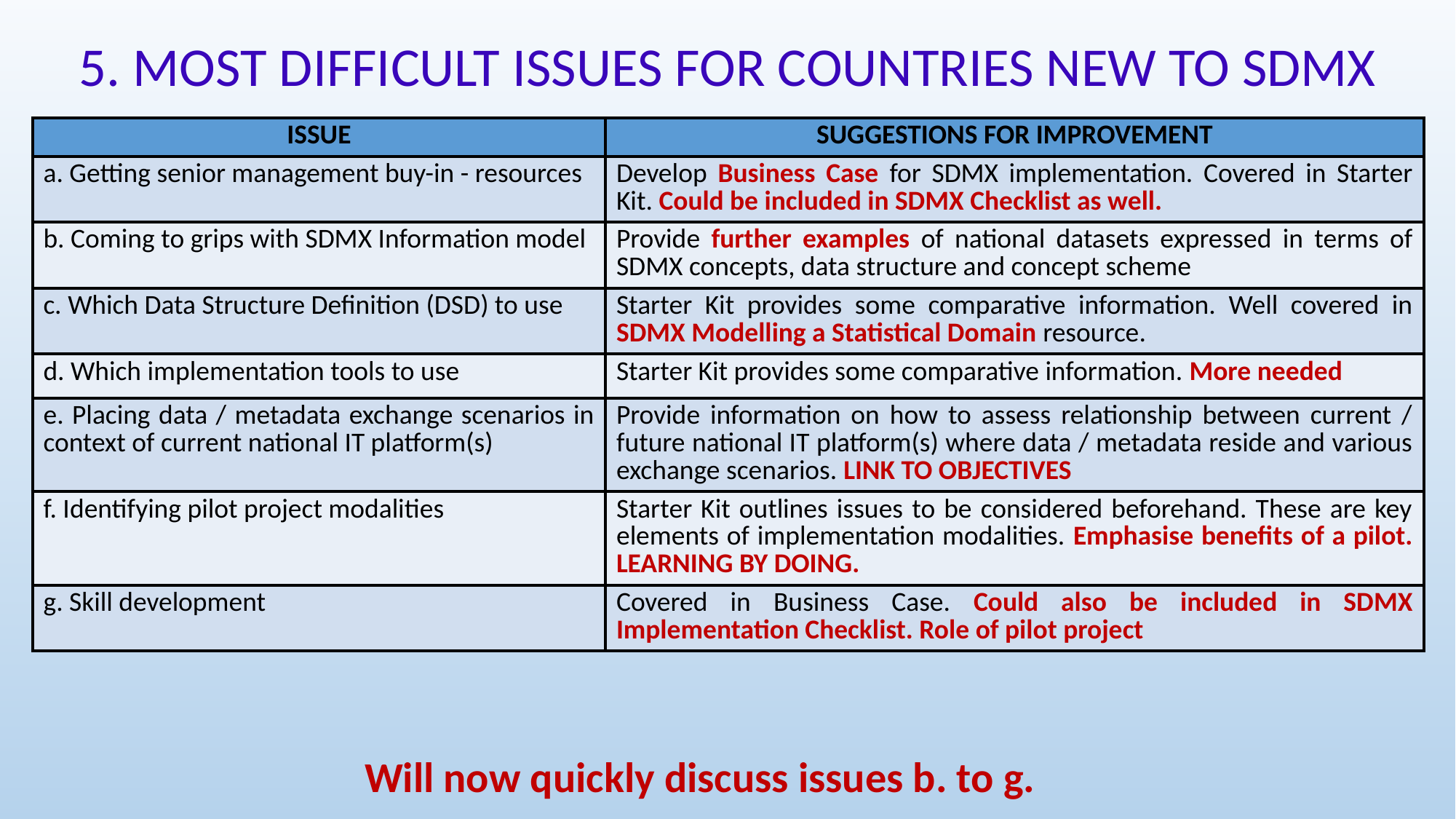

# 5. MOST DIFFICULT ISSUES FOR COUNTRIES NEW TO SDMX
| ISSUE | SUGGESTIONS FOR IMPROVEMENT |
| --- | --- |
| a. Getting senior management buy-in - resources | Develop Business Case for SDMX implementation. Covered in Starter Kit. Could be included in SDMX Checklist as well. |
| b. Coming to grips with SDMX Information model | Provide further examples of national datasets expressed in terms of SDMX concepts, data structure and concept scheme |
| c. Which Data Structure Definition (DSD) to use | Starter Kit provides some comparative information. Well covered in SDMX Modelling a Statistical Domain resource. |
| d. Which implementation tools to use | Starter Kit provides some comparative information. More needed |
| e. Placing data / metadata exchange scenarios in context of current national IT platform(s) | Provide information on how to assess relationship between current / future national IT platform(s) where data / metadata reside and various exchange scenarios. LINK TO OBJECTIVES |
| f. Identifying pilot project modalities | Starter Kit outlines issues to be considered beforehand. These are key elements of implementation modalities. Emphasise benefits of a pilot. LEARNING BY DOING. |
| g. Skill development | Covered in Business Case. Could also be included in SDMX Implementation Checklist. Role of pilot project |
Will now quickly discuss issues b. to g.